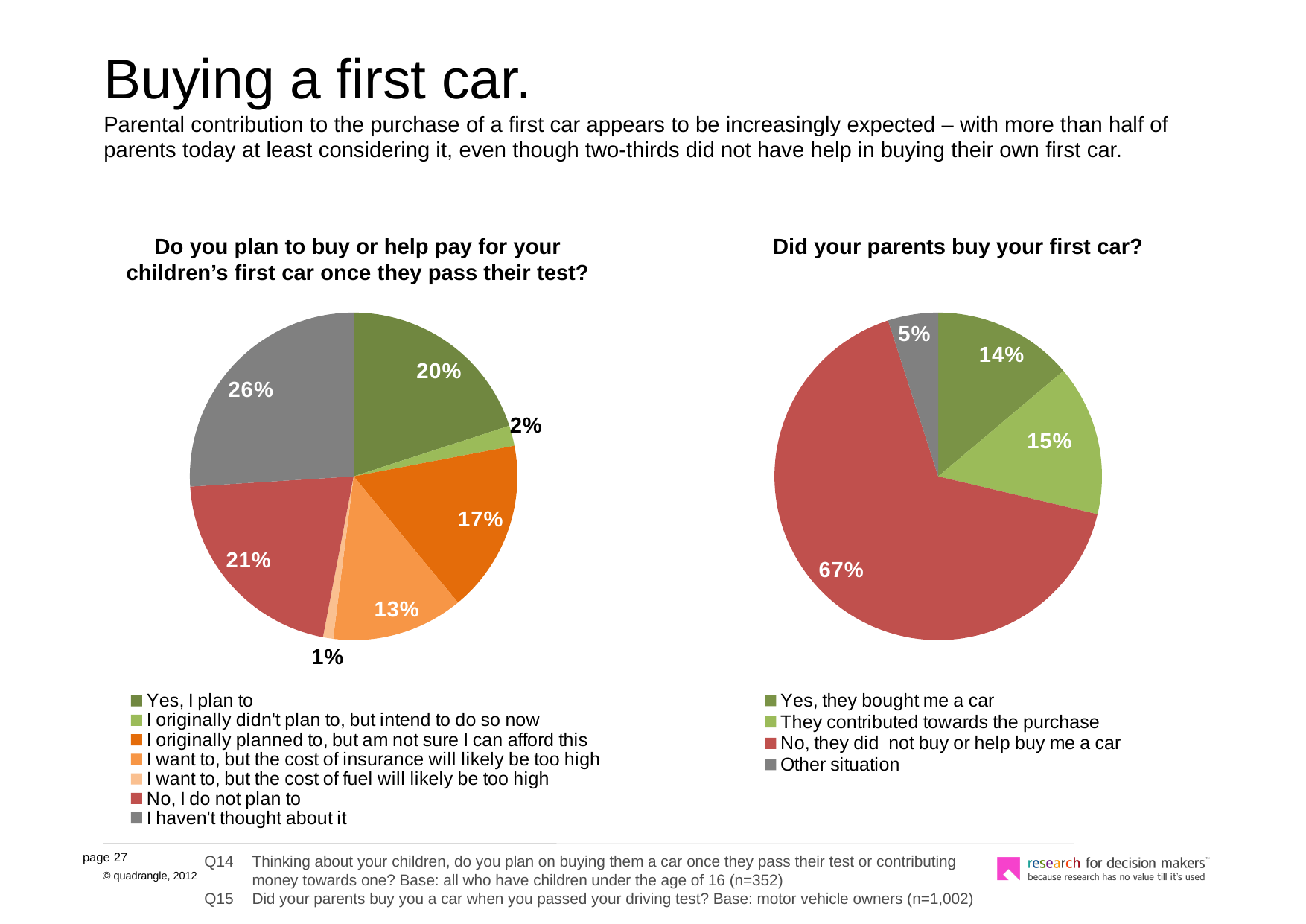

# Buying a first car. Parental contribution to the purchase of a first car appears to be increasingly expected – with more than half of parents today at least considering it, even though two-thirds did not have help in buying their own first car.
Do you plan to buy or help pay for your children’s first car once they pass their test?
Did your parents buy your first car?

### Chart

| Category |  |
|---|---|
| Yes, I plan to | 0.2 |
| I originally didn't plan to, but intend to do so now | 0.02000000000000001 |
| I originally planned to, but am not sure I can afford this | 0.17 |
| I want to, but the cost of insurance will likely be too high | 0.13 |
| I want to, but the cost of fuel will likely be too high | 0.010000000000000005 |
| No, I do not plan to | 0.21000000000000021 |
| I haven't thought about it | 0.26 |

### Chart

| Category |  |
|---|---|
| Yes, they bought me a car | 0.14 |
| They contributed towards the purchase | 0.15000000000000005 |
| No, they did  not buy or help buy me a car | 0.6700000000000003 |
| Other situation | 0.05 |
Q14	Thinking about your children, do you plan on buying them a car once they pass their test or contributing money towards one? Base: all who have children under the age of 16 (n=352)
Q15	Did your parents buy you a car when you passed your driving test? Base: motor vehicle owners (n=1,002)